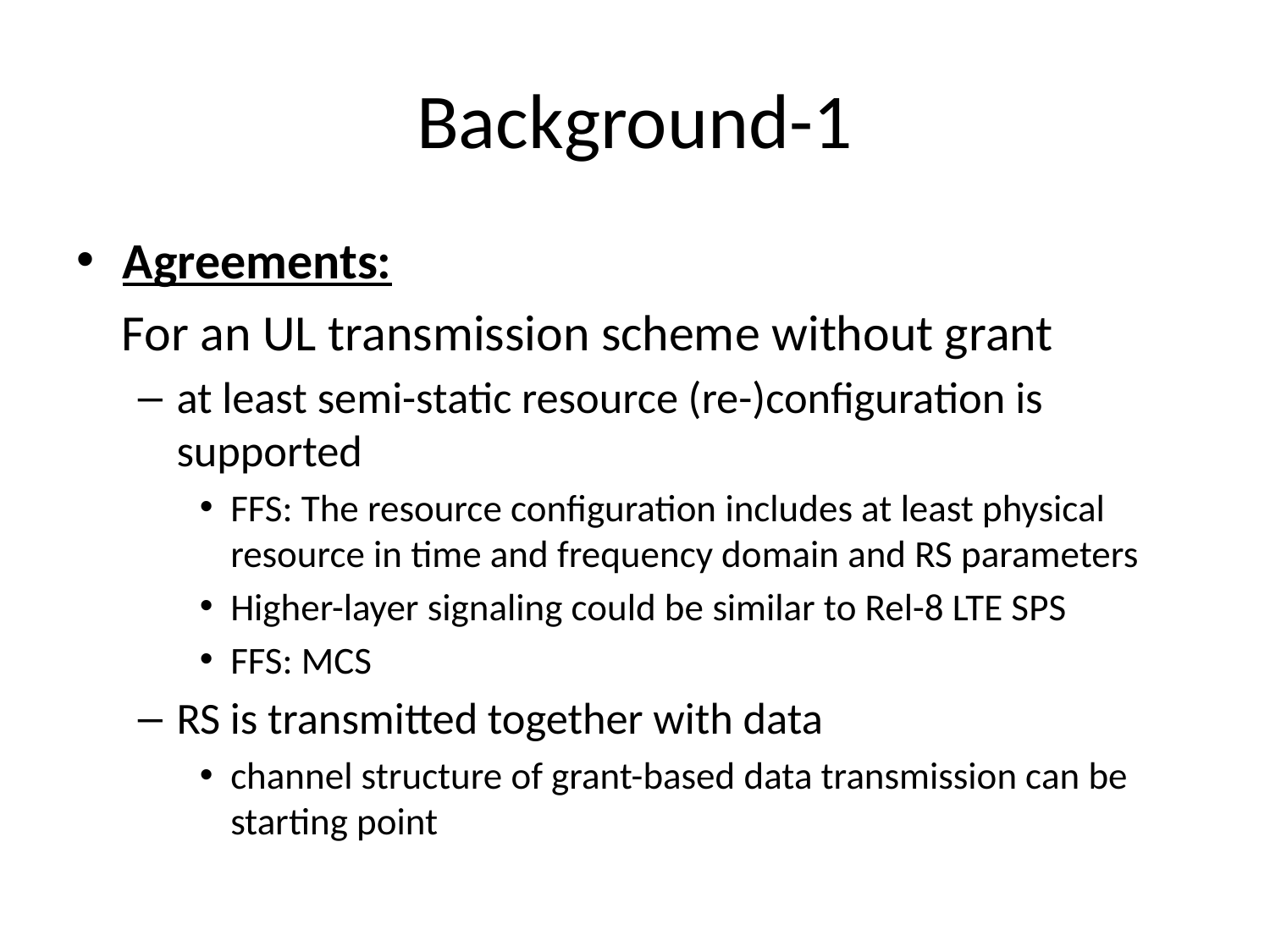

# Background-1
Agreements:
    For an UL transmission scheme without grant
at least semi-static resource (re-)configuration is supported
FFS: The resource configuration includes at least physical resource in time and frequency domain and RS parameters
Higher-layer signaling could be similar to Rel-8 LTE SPS
FFS: MCS
RS is transmitted together with data
channel structure of grant-based data transmission can be starting point